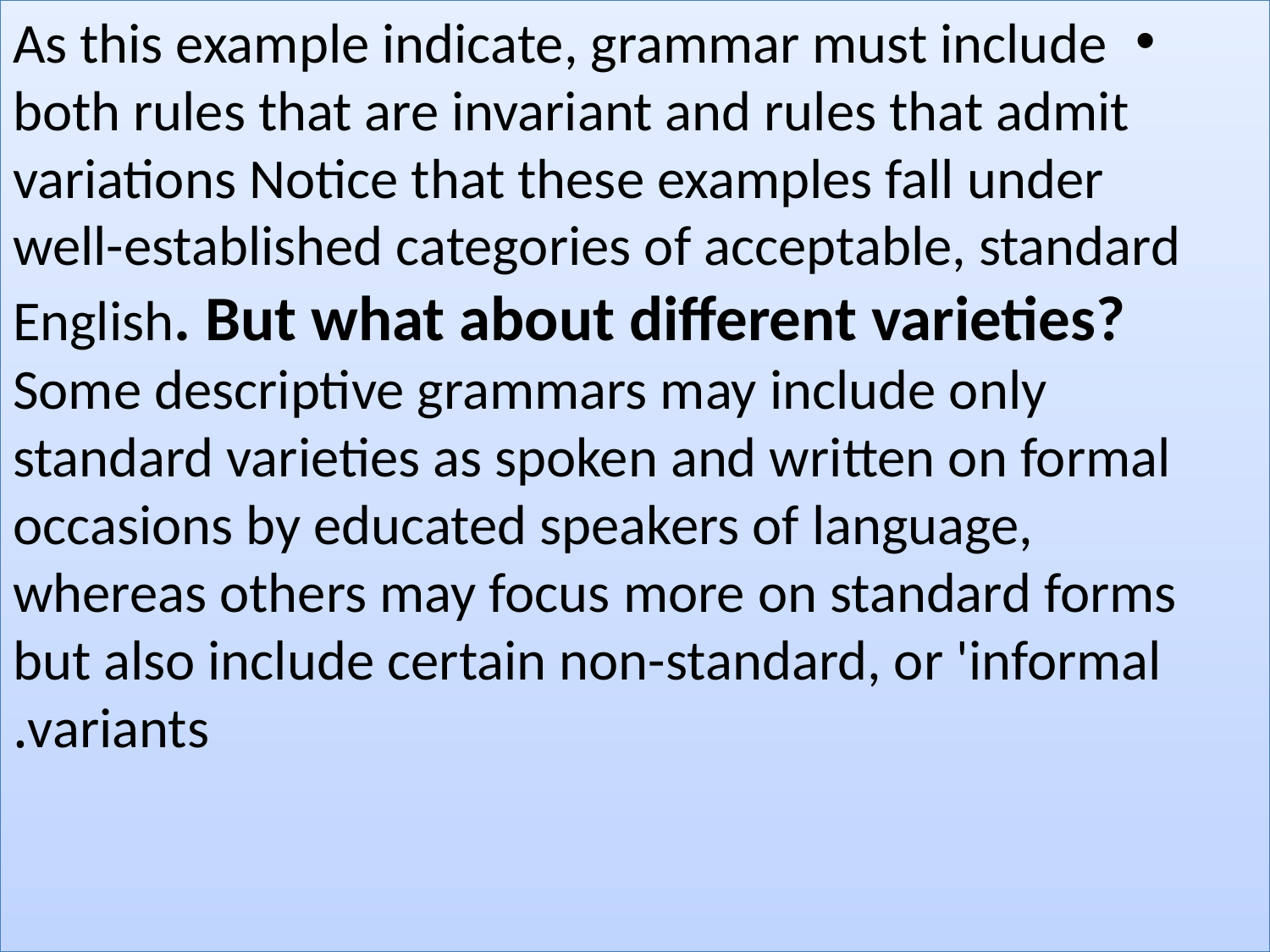

As this example indicate, grammar must include both rules that are invariant and rules that admit variations Notice that these examples fall under well-established categories of acceptable, standard English. But what about different varieties? Some descriptive grammars may include only standard varieties as spoken and written on formal occasions by educated speakers of language, whereas others may focus more on standard forms but also include certain non-standard, or 'informal variants.